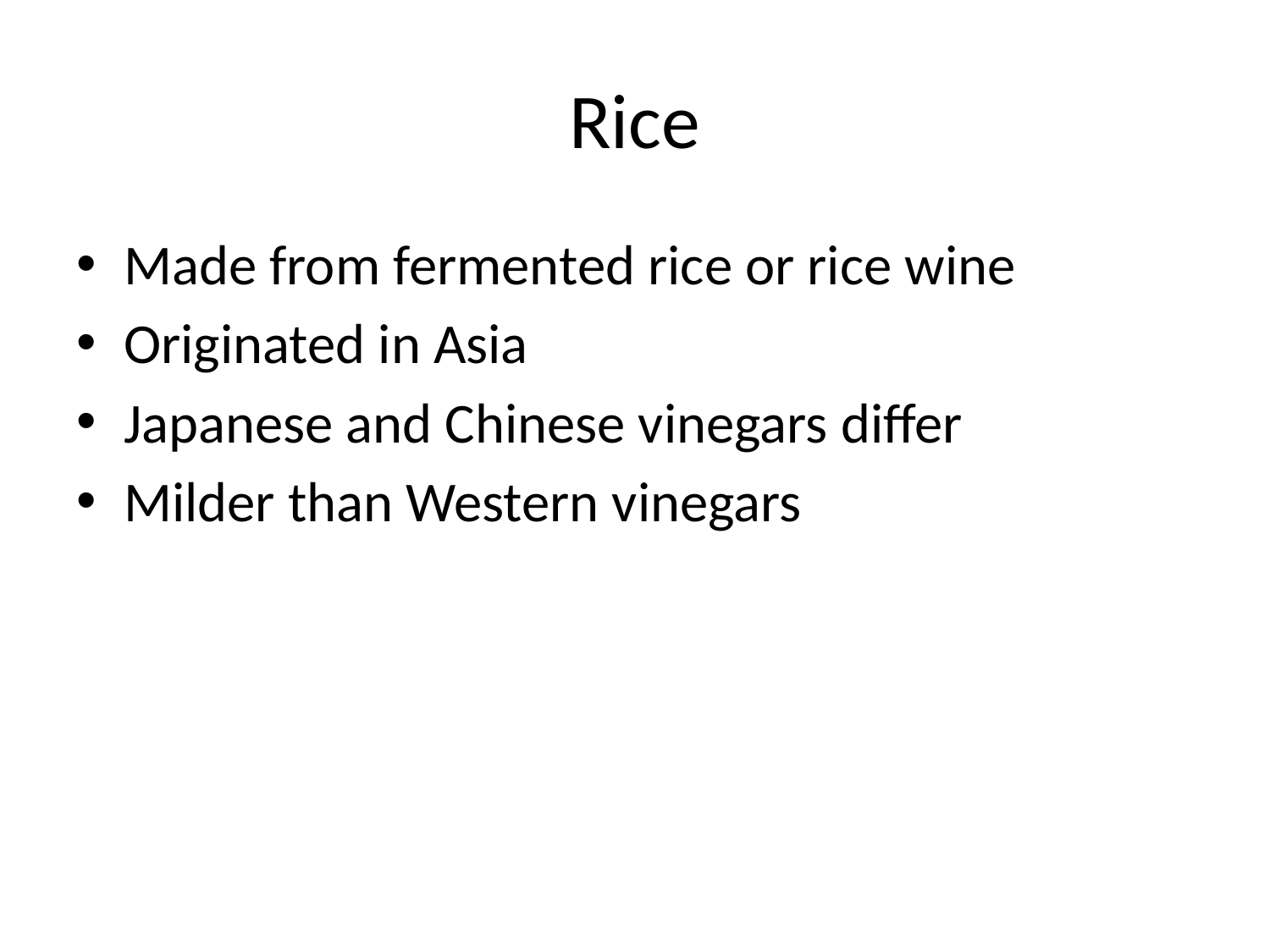

# Rice
Made from fermented rice or rice wine
Originated in Asia
Japanese and Chinese vinegars differ
Milder than Western vinegars